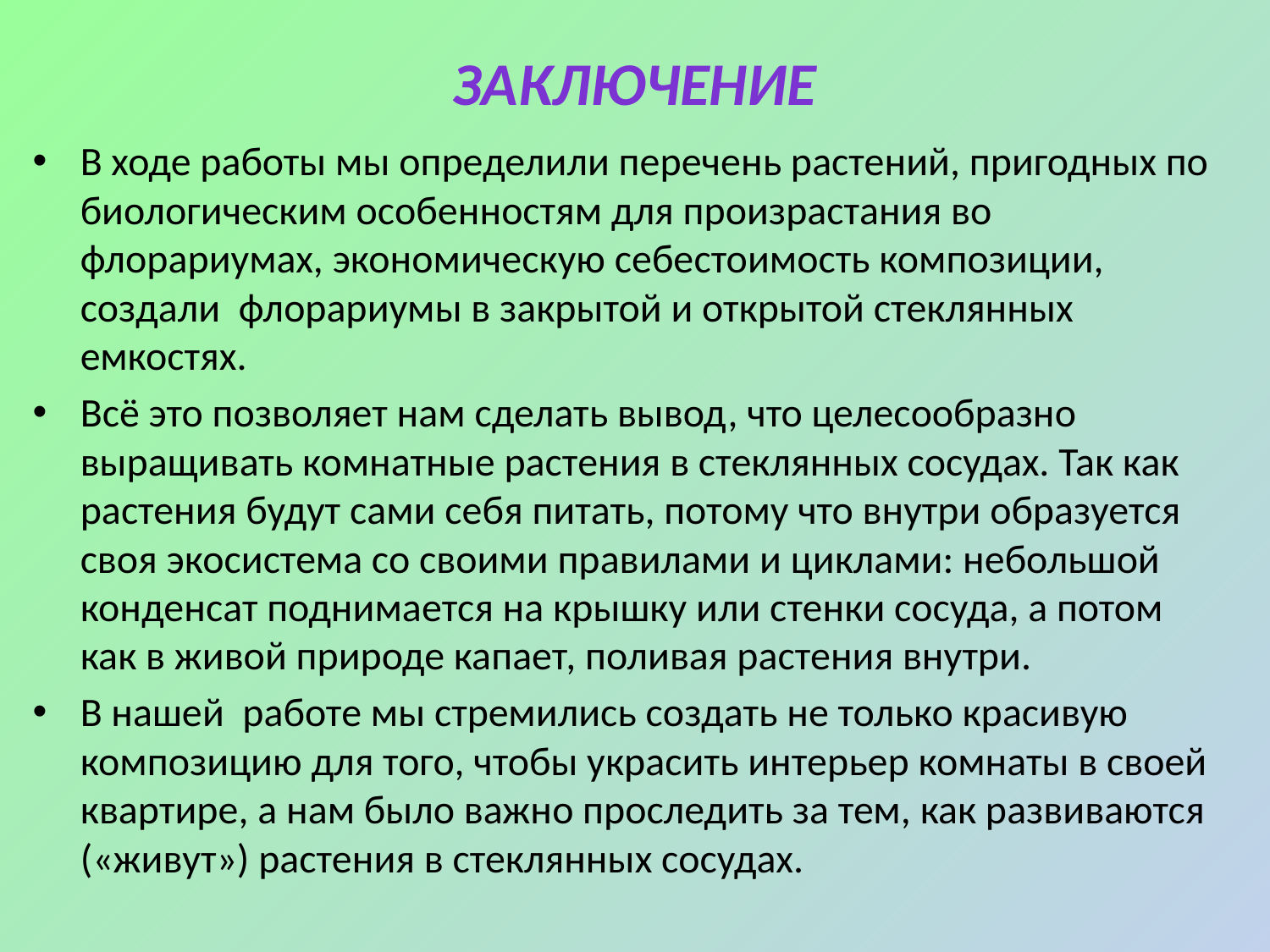

# Заключение
В ходе работы мы определили перечень растений, пригодных по биологическим особенностям для произрастания во флорариумах, экономическую себестоимость композиции, создали  флорариумы в закрытой и открытой стеклянных емкостях.
Всё это позволяет нам сделать вывод, что целесообразно выращивать комнатные растения в стеклянных сосудах. Так как растения будут сами себя питать, потому что внутри образуется своя экосистема со своими правилами и циклами: небольшой конденсат поднимается на крышку или стенки сосуда, а потом как в живой природе капает, поливая растения внутри.
В нашей  работе мы стремились создать не только красивую композицию для того, чтобы украсить интерьер комнаты в своей квартире, а нам было важно проследить за тем, как развиваются («живут») растения в стеклянных сосудах.